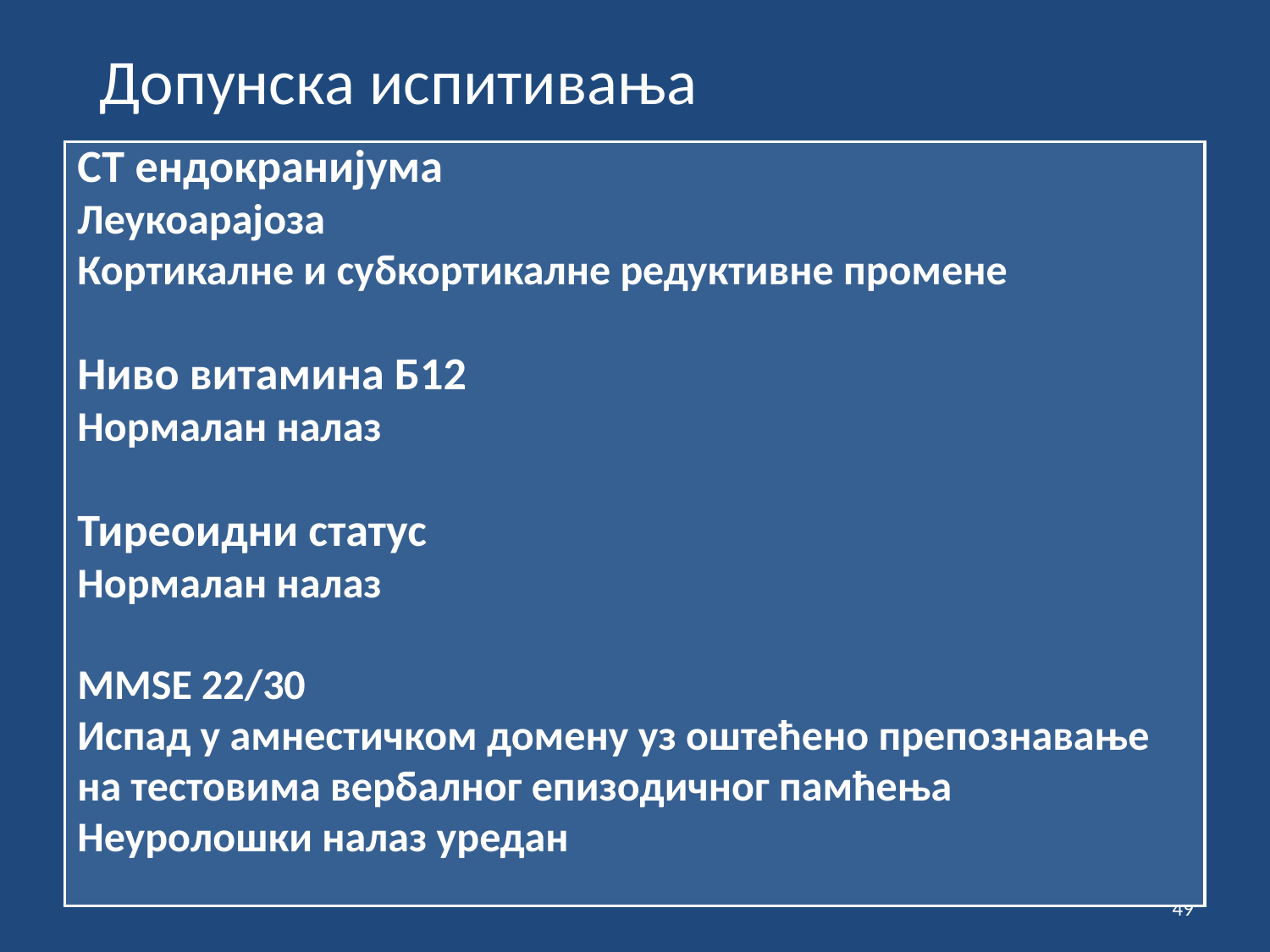

Допунска испитивања
CT ендокранијума
Леукоарајоза
Кортикалне и субкортикалне редуктивне промене

Ниво витамина Б12
Нормалан налаз

Тиреоидни статус
Нормалан налаз

MMSE 22/30
Испад у амнестичком домену уз оштећено препознавање на тестовима вербалног епизодичног памћења
Неуролошки налаз уредан

49